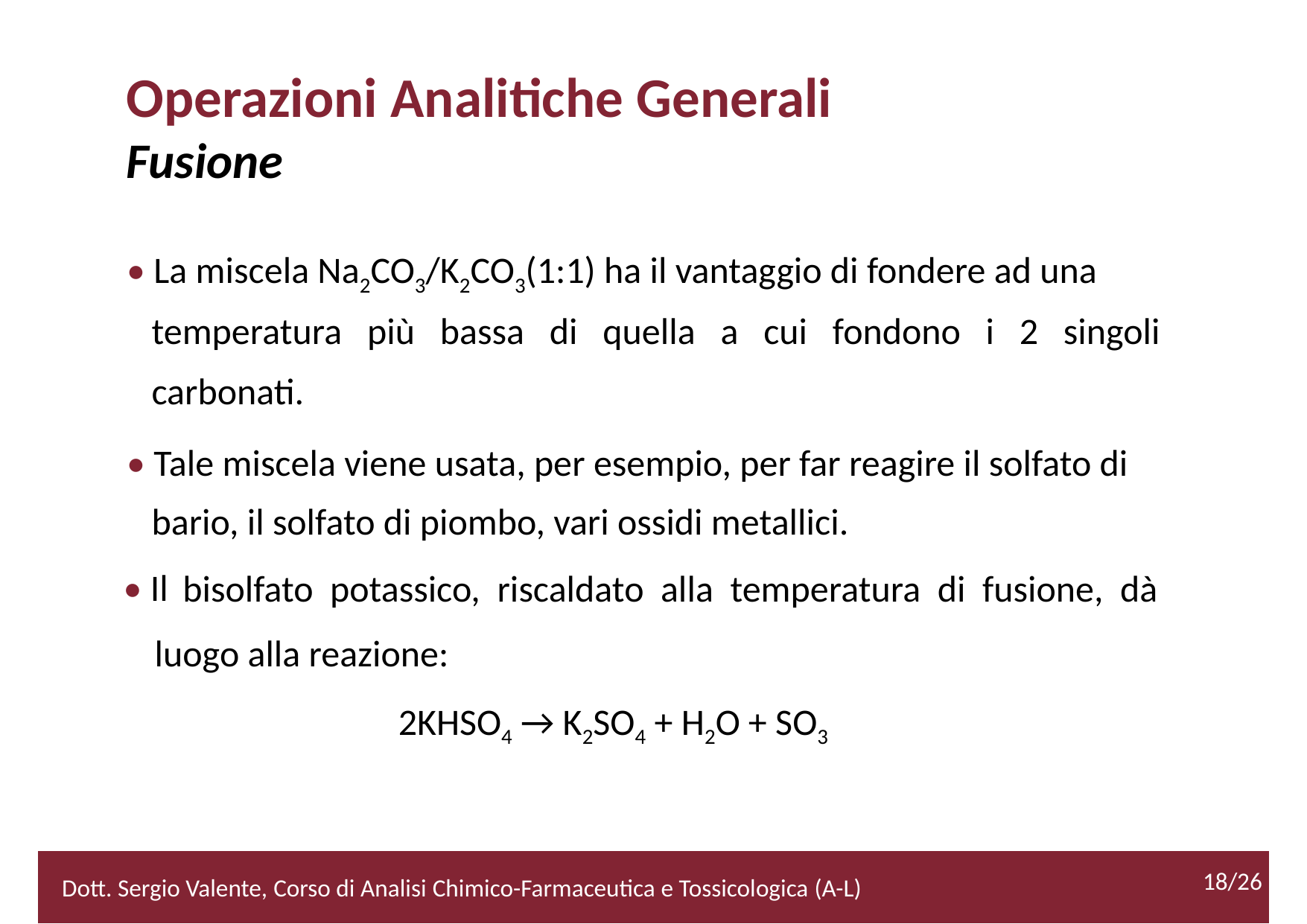

Operazioni Analitiche Generali
Fusione
• La miscela Na2CO3/K2CO3(1:1) ha il vantaggio di fondere ad una

	temperatura   più   bassa   di   quella   a   cui   fondono   i   2   singoli

	carbonati.

• Tale miscela viene usata, per esempio, per far reagire il solfato di

	bario, il solfato di piombo, vari ossidi metallici.
• Il
bisolfato  potassico,  riscaldato  alla  temperatura  di  fusione,  dà
	luogo alla reazione:

		2KHSO4 → K2SO4 + H2O + SO3

18/26
2/52
Dott. Sergio Valente, Corso di Analisi Chimico-Farmaceutica e Tossicologica (A-L)